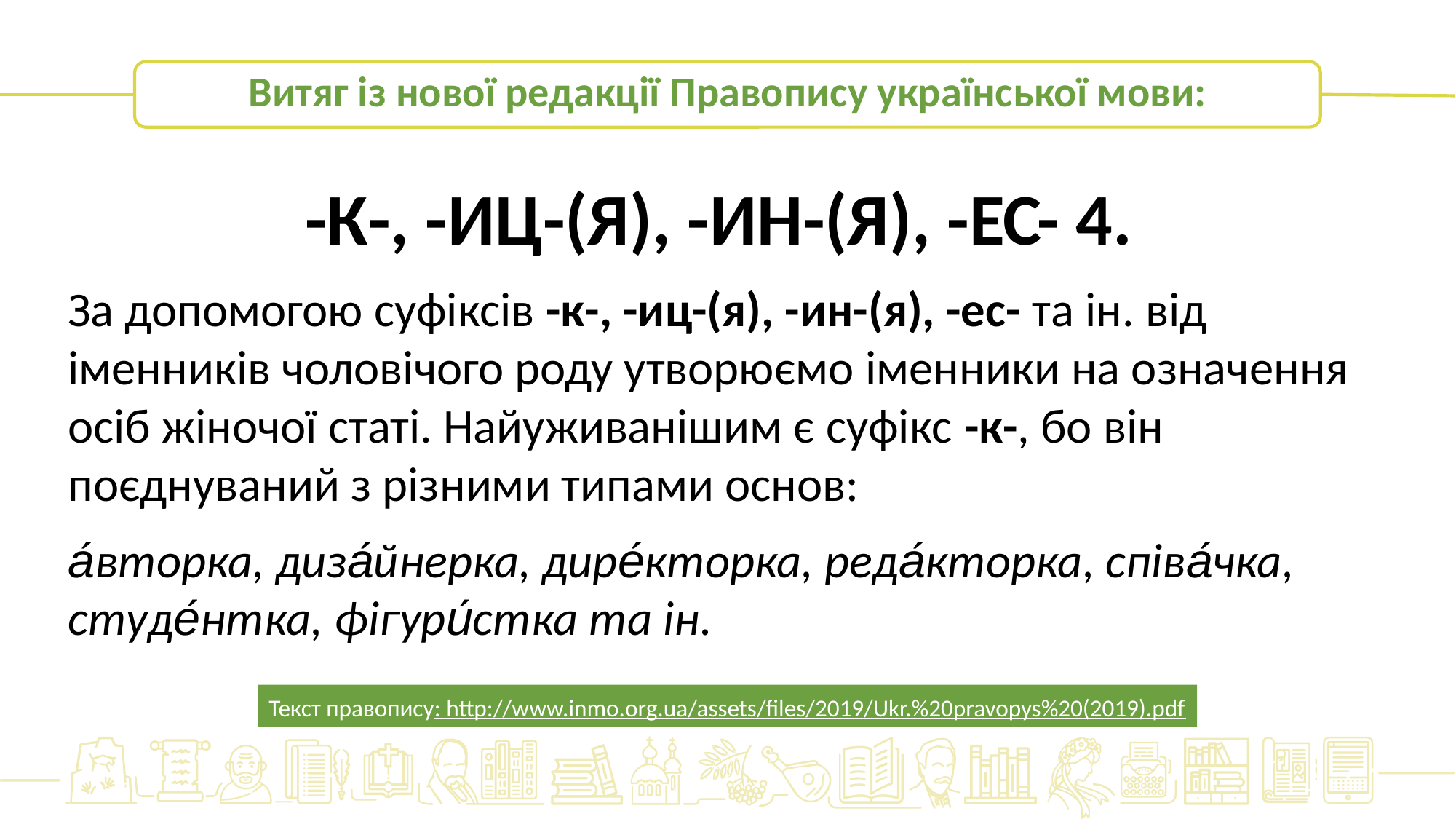

Витяг із нової редакції Правопису української мови:
-К-, -ИЦ-(Я), -ИН-(Я), -ЕС- 4.
За допомогою суфіксів -к-, -иц-(я), -ин-(я), -ес- та ін. від іменників чоловічого роду утворюємо іменники на означення осіб жіночої статі. Найуживанішим є суфікс -к-, бо він поєднуваний з різними типами основ:
а́вторка, диза́йнерка, дире́кторка, реда́кторка, співа́чка, студе́нтка, фігури́стка та ін.
Текст правопису: http://www.inmo.org.ua/assets/files/2019/Ukr.%20pravopys%20(2019).pdf